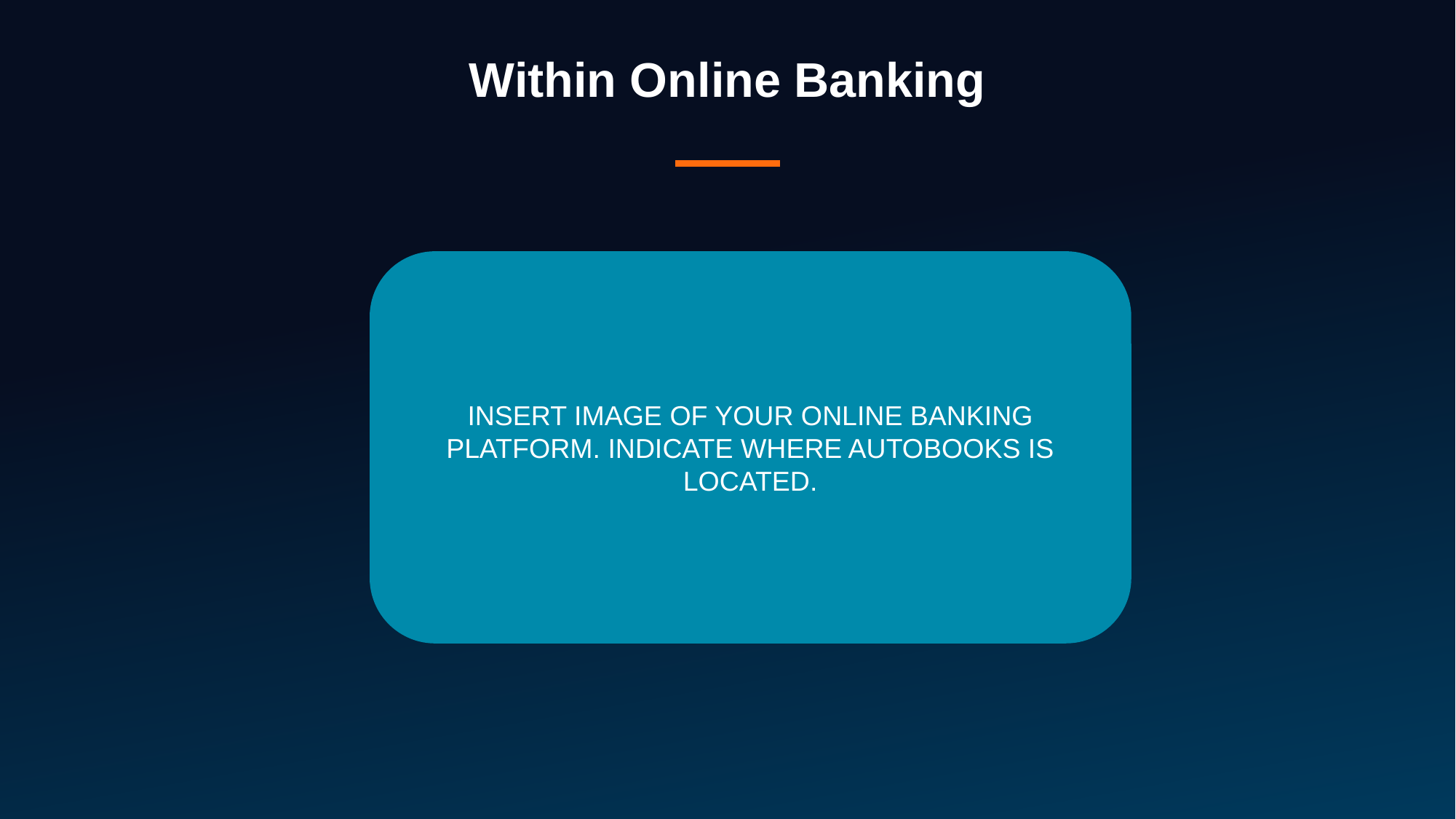

# Within Online Banking
INSERT IMAGE OF YOUR ONLINE BANKING PLATFORM. INDICATE WHERE AUTOBOOKS IS LOCATED.